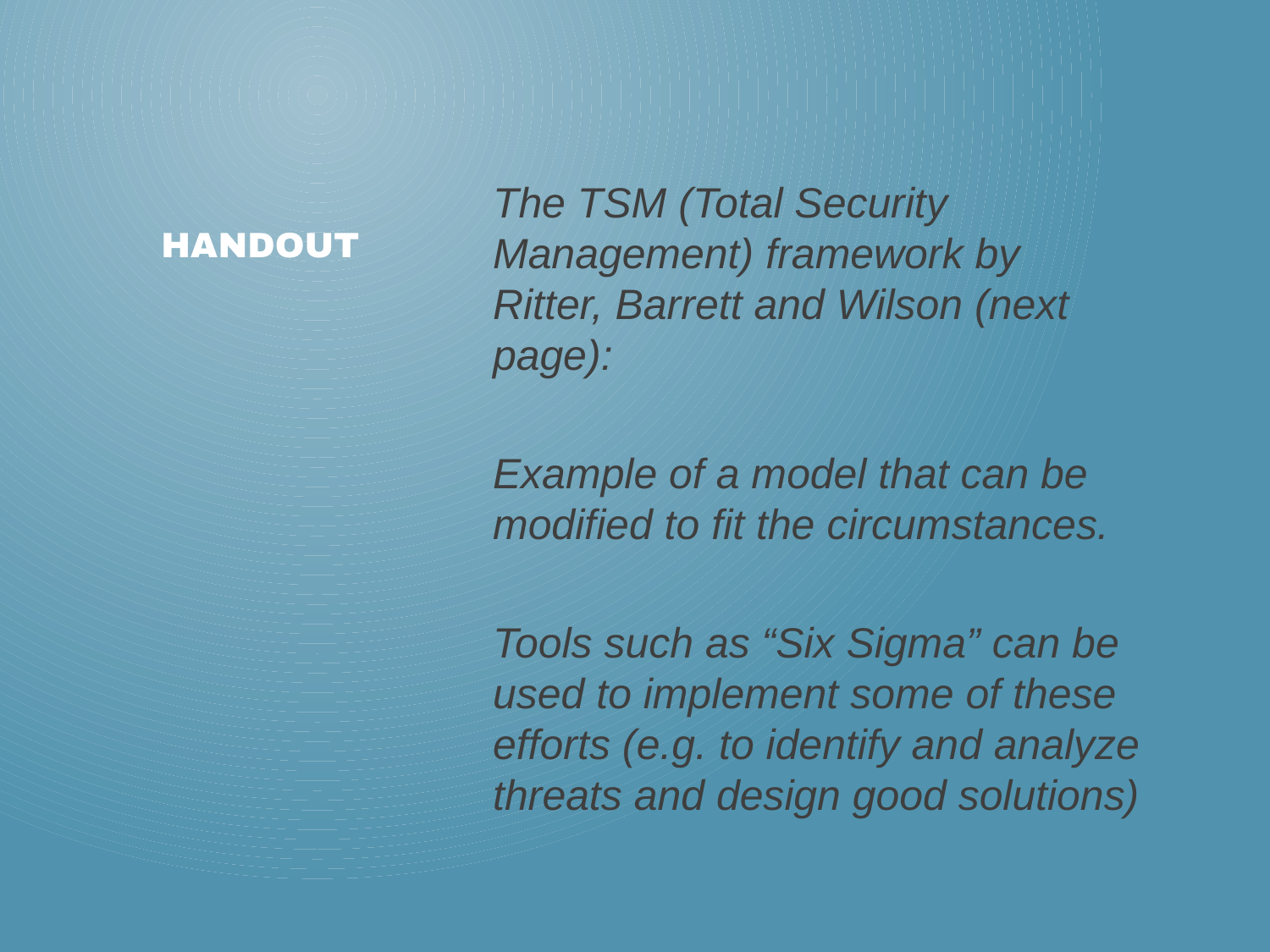

The TSM (Total Security Management) framework by Ritter, Barrett and Wilson (next page):

Example of a model that can be modified to fit the circumstances.

Tools such as “Six Sigma” can be used to implement some of these efforts (e.g. to identify and analyze threats and design good solutions)
# handout